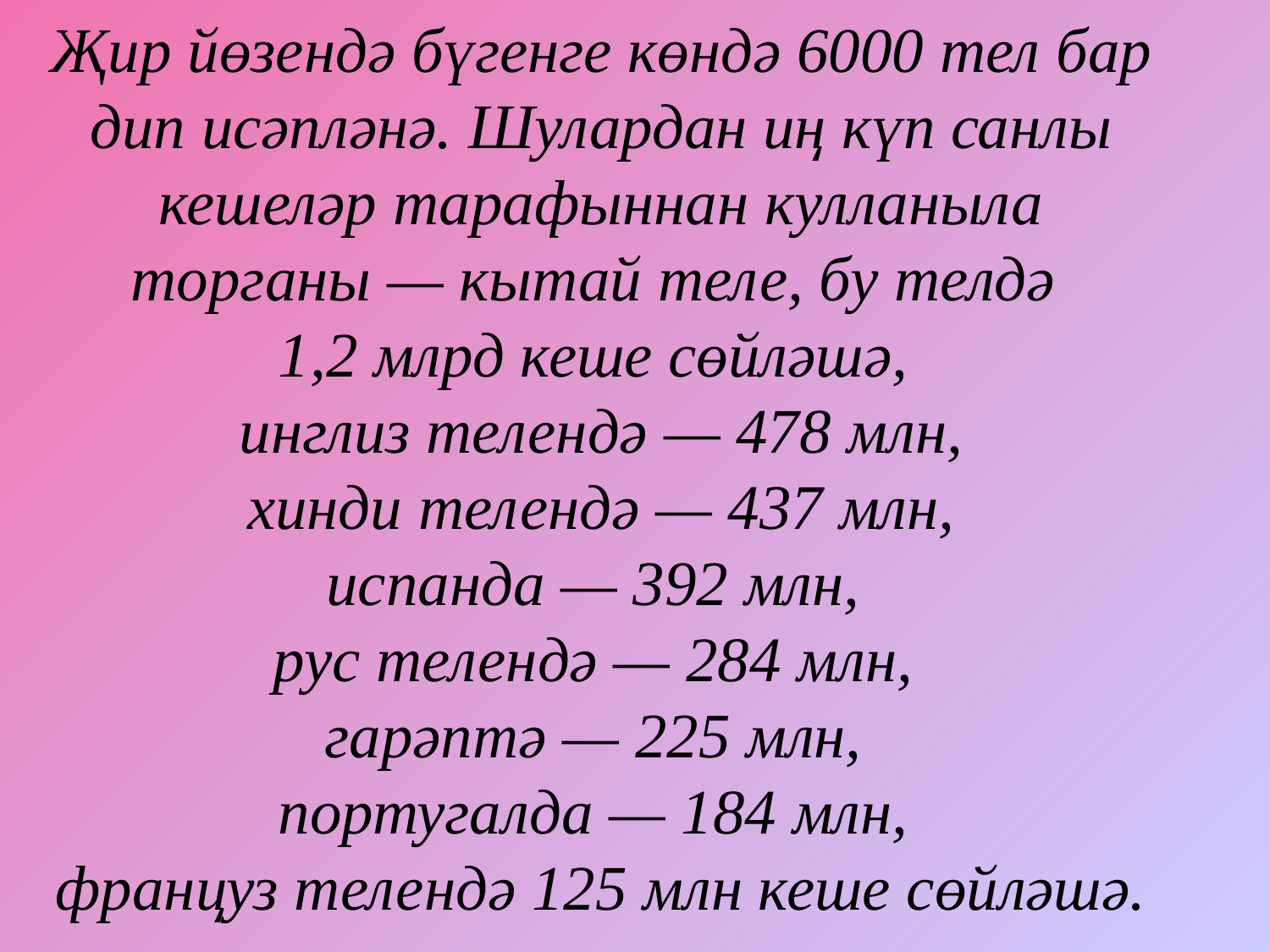

# Җир йөзендә бүгенге көндә 6000 тел бар дип исәпләнә. Шулардан иң күп санлы кешеләр тарафыннан кулланыла торганы — кытай теле, бу телдә 1,2 млрд кеше сөйләшә, инглиз телендә — 478 млн, хинди телендә — 437 млн, испанда — 392 млн, рус телендә — 284 млн, гарәптә — 225 млн, португалда — 184 млн, француз телендә 125 млн кеше сөйләшә.